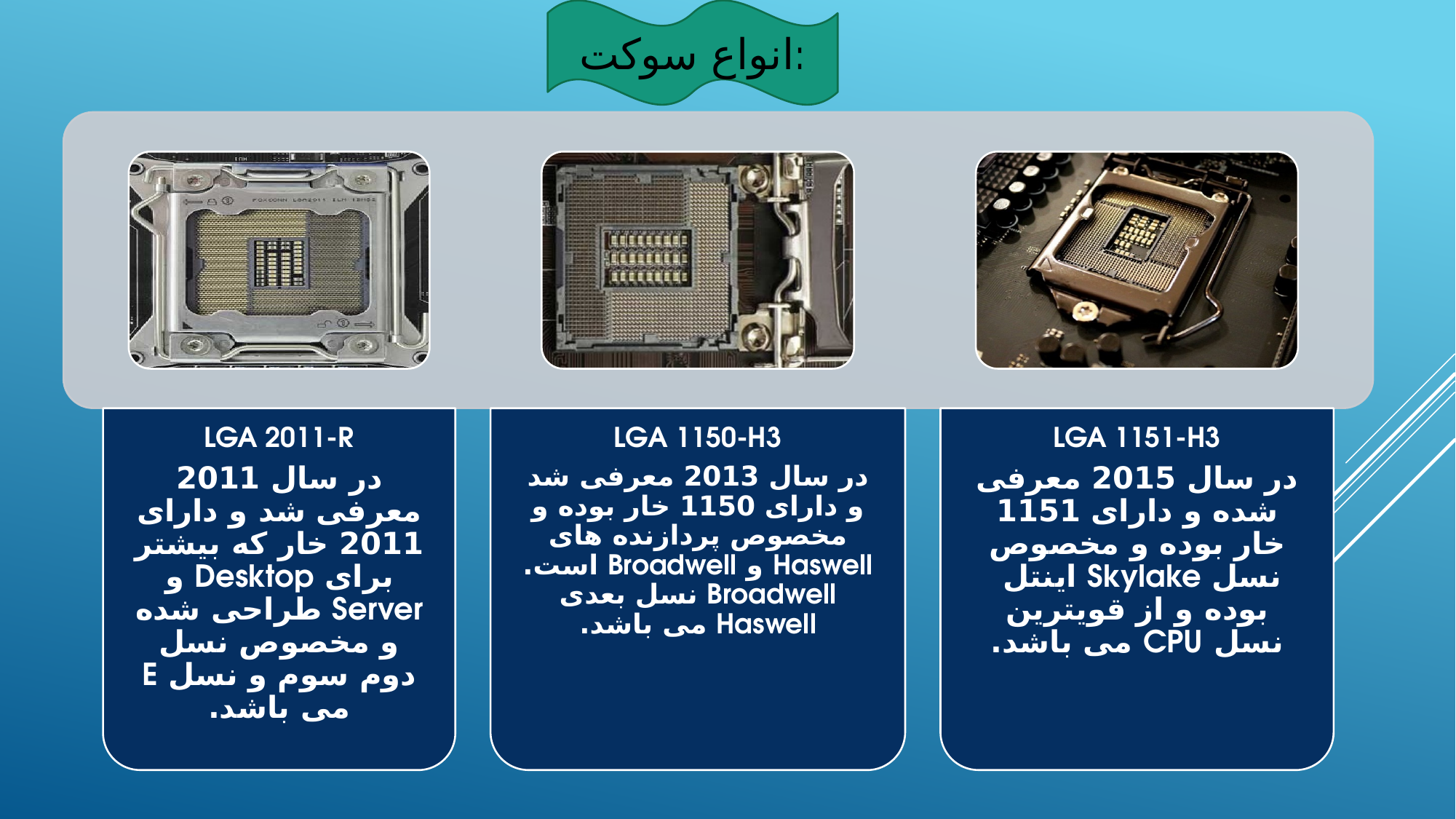

انواع سوکت:
LGA 2011-R
در سال 2011 معرفی شد و دارای 2011 خار که بیشتر برای Desktop و Server طراحی شده و مخصوص نسل دوم سوم و نسل E می باشد.

LGA 1150-H3
در سال 2013 معرفی شد و دارای 1150 خار بوده و مخصوص پردازنده های Haswell و Broadwell است. Broadwell نسل بعدی Haswell می باشد.
LGA 1151-H3
در سال 2015 معرفی شده و دارای 1151 خار بوده و مخصوص نسل Skylake اینتل  بوده و از قویترین نسل CPU می باشد.